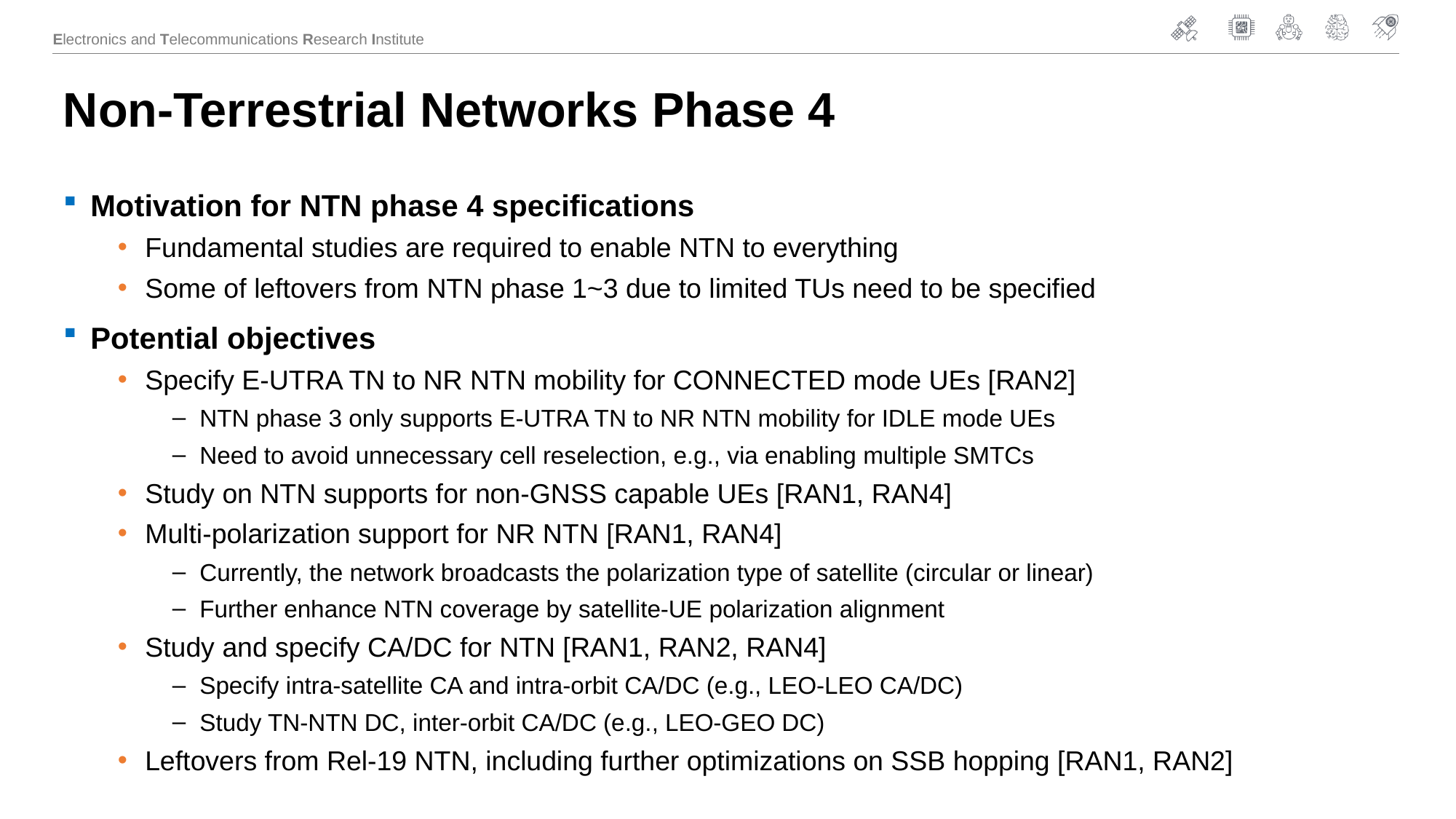

# Non-Terrestrial Networks Phase 4
Motivation for NTN phase 4 specifications
Fundamental studies are required to enable NTN to everything
Some of leftovers from NTN phase 1~3 due to limited TUs need to be specified
Potential objectives
Specify E-UTRA TN to NR NTN mobility for CONNECTED mode UEs [RAN2]
NTN phase 3 only supports E-UTRA TN to NR NTN mobility for IDLE mode UEs
Need to avoid unnecessary cell reselection, e.g., via enabling multiple SMTCs
Study on NTN supports for non-GNSS capable UEs [RAN1, RAN4]
Multi-polarization support for NR NTN [RAN1, RAN4]
Currently, the network broadcasts the polarization type of satellite (circular or linear)
Further enhance NTN coverage by satellite-UE polarization alignment
Study and specify CA/DC for NTN [RAN1, RAN2, RAN4]
Specify intra-satellite CA and intra-orbit CA/DC (e.g., LEO-LEO CA/DC)
Study TN-NTN DC, inter-orbit CA/DC (e.g., LEO-GEO DC)
Leftovers from Rel-19 NTN, including further optimizations on SSB hopping [RAN1, RAN2]